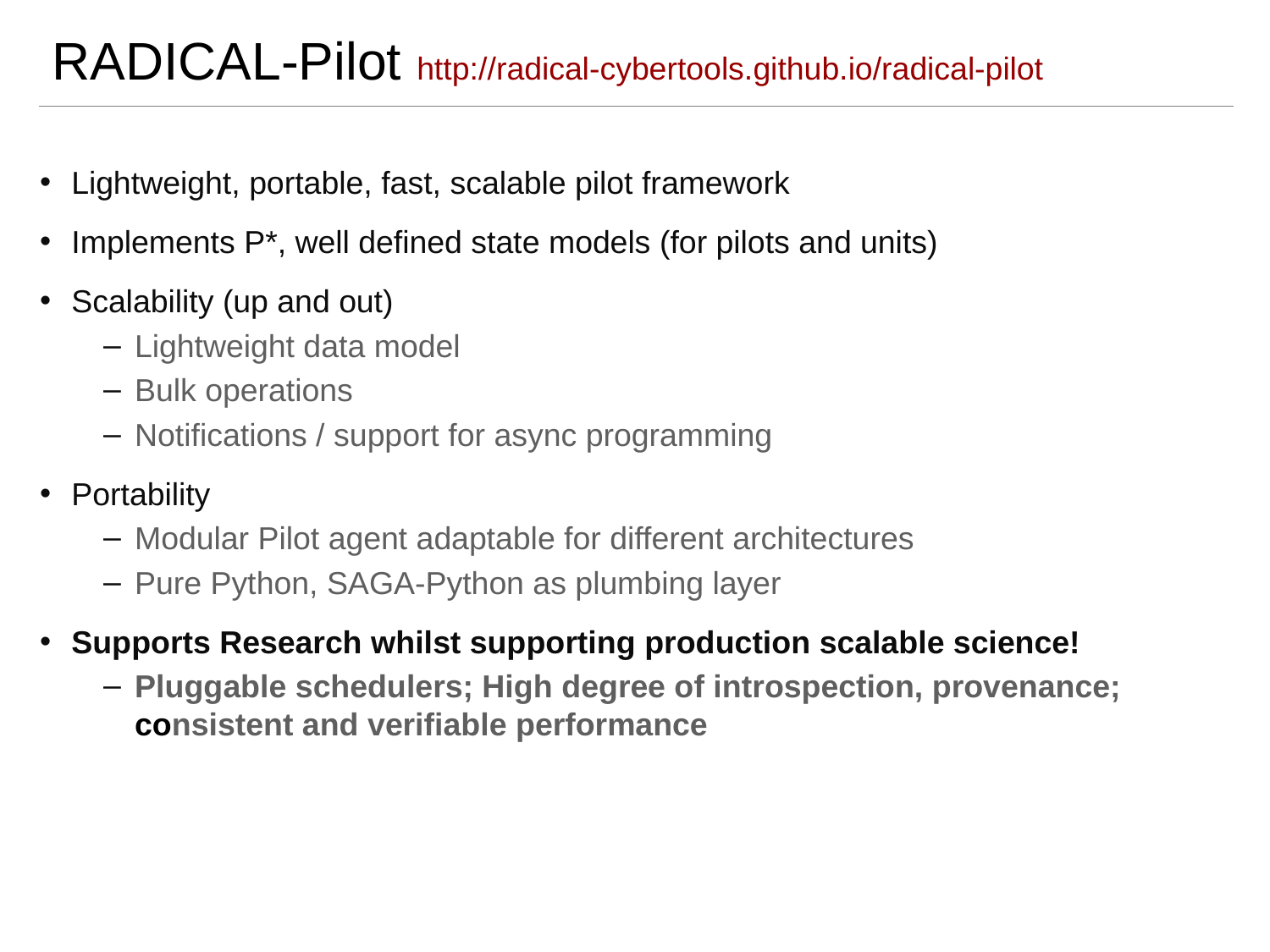

# RADICAL-Pilot http://radical-cybertools.github.io/radical-pilot
Lightweight, portable, fast, scalable pilot framework
Implements P*, well defined state models (for pilots and units)
Scalability (up and out)
Lightweight data model
Bulk operations
Notifications / support for async programming
Portability
Modular Pilot agent adaptable for different architectures
Pure Python, SAGA-Python as plumbing layer
Supports Research whilst supporting production scalable science!
Pluggable schedulers; High degree of introspection, provenance; consistent and verifiable performance